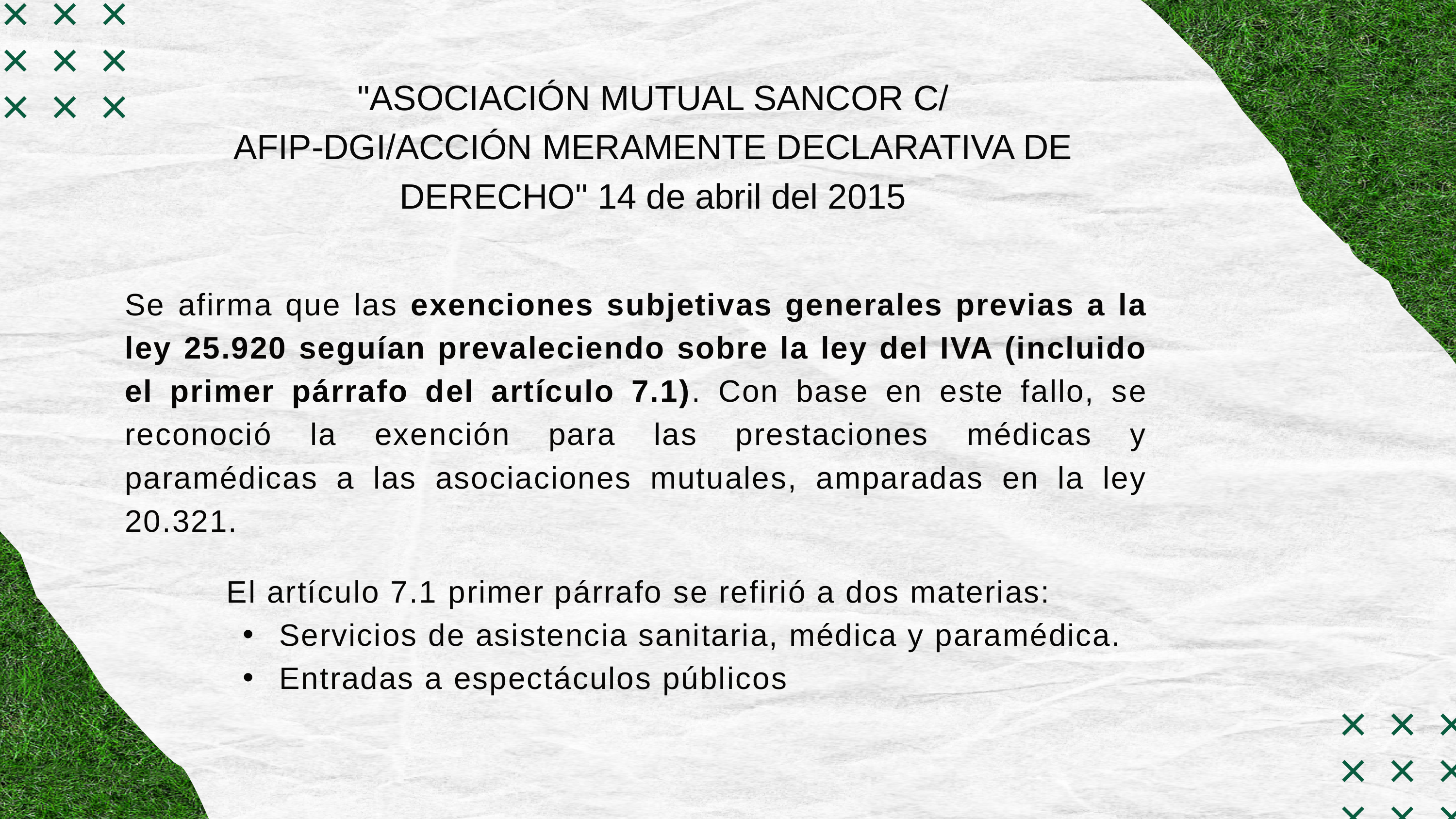

"ASOCIACIÓN MUTUAL SANCOR C/ AFIP-DGI/ACCIÓN MERAMENTE DECLARATIVA DE DERECHO" 14 de abril del 2015
Se afirma que las exenciones subjetivas generales previas a la ley 25.920 seguían prevaleciendo sobre la ley del IVA (incluido el primer párrafo del artículo 7.1). Con base en este fallo, se reconoció la exención para las prestaciones médicas y paramédicas a las asociaciones mutuales, amparadas en la ley 20.321.

 El artículo 7.1 primer párrafo se refirió a dos materias:
 Servicios de asistencia sanitaria, médica y paramédica.
 Entradas a espectáculos públicos